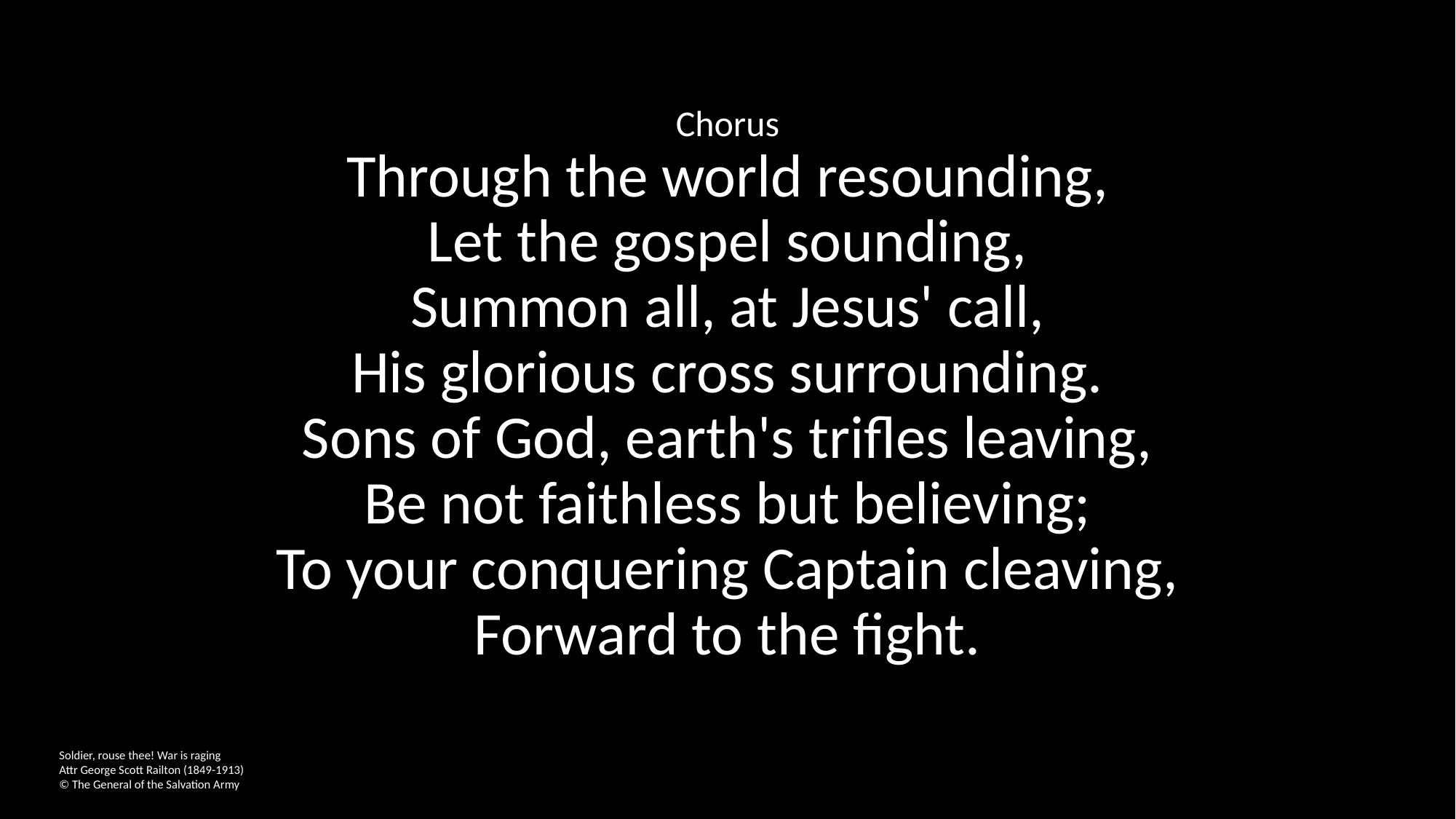

Chorus
Through the world resounding,
Let the gospel sounding,
Summon all, at Jesus' call,
His glorious cross surrounding.
Sons of God, earth's trifles leaving,
Be not faithless but believing;
To your conquering Captain cleaving,
Forward to the fight.
Soldier, rouse thee! War is raging
Attr George Scott Railton (1849-1913)
© The General of the Salvation Army